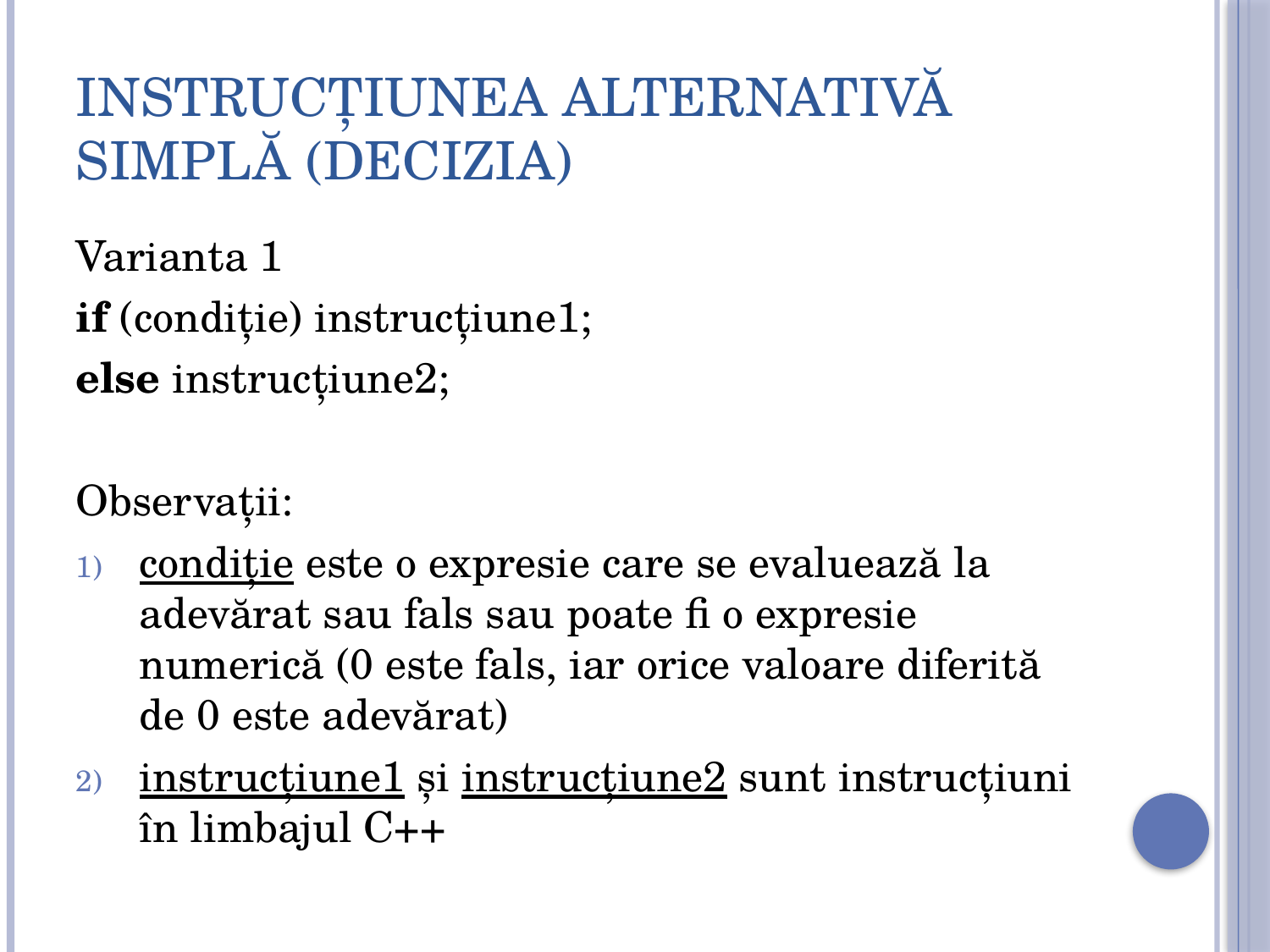

# Instrucțiunea alternativă simplă (decizia)
Varianta 1
if (condiţie) instrucţiune1;
else instrucţiune2;

Observații:
condiție este o expresie care se evaluează la adevărat sau fals sau poate fi o expresie numerică (0 este fals, iar orice valoare diferită de 0 este adevărat)
instrucțiune1 și instrucțiune2 sunt instrucțiuni în limbajul C++